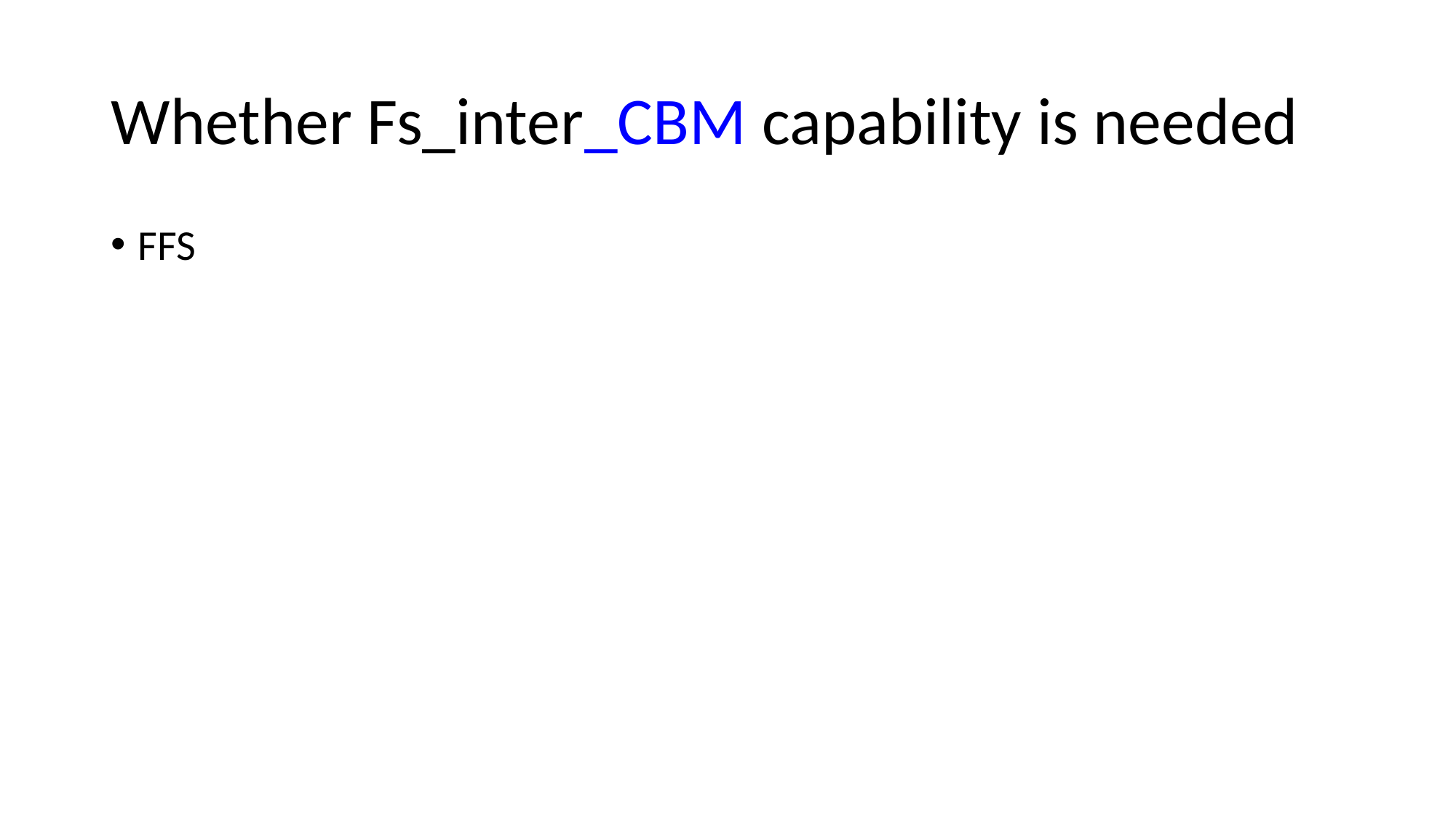

# Whether Fs_inter_CBM capability is needed
FFS